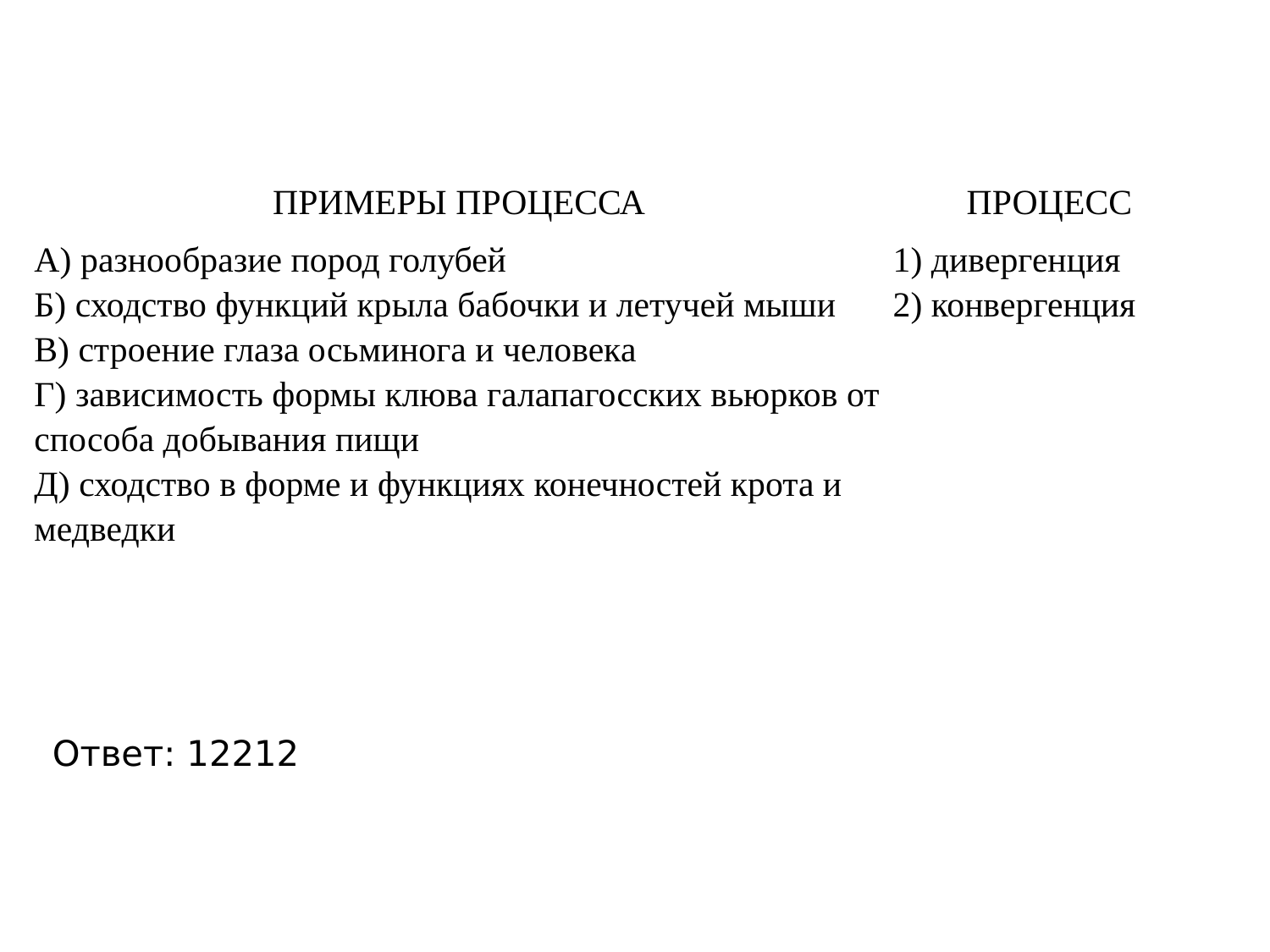

| ПРИМЕРЫ ПРОЦЕССА | ПРОЦЕСС |
| --- | --- |
| A) разнообразие пород голубей Б) сходство функций крыла бабочки и летучей мыши B) строение глаза осьминога и человека Г) зависимость формы клюва галапагосских вьюрков от способа добывания пищи Д) сходство в форме и функциях конечностей крота и медведки | 1) дивергенция 2) конвергенция |
Ответ: 12212